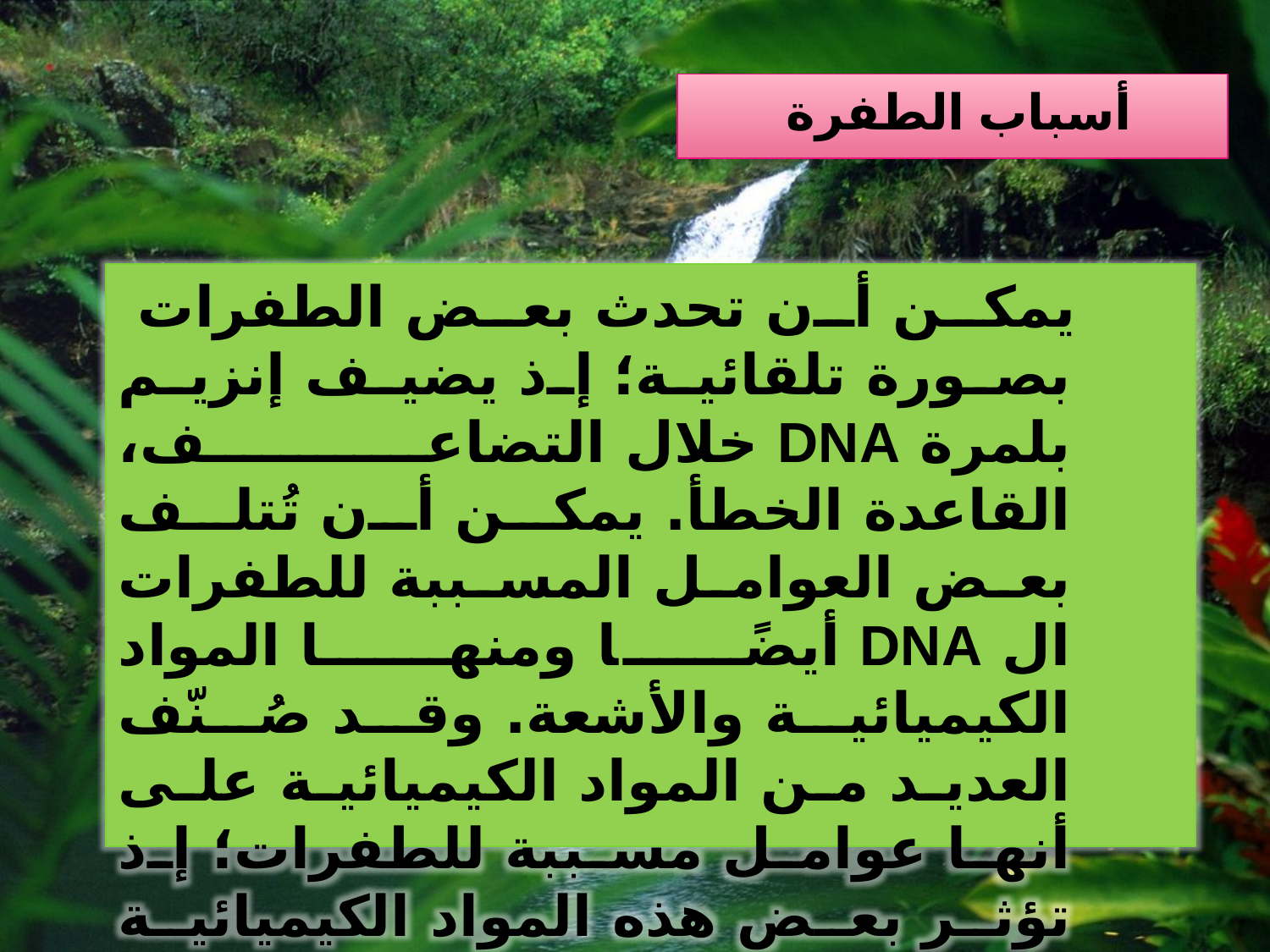

# أسباب الطفرة
     يمكن أن تحدث بعض الطفرات  بصورة تلقائية؛ إذ يضيف إنزيم بلمرة DNA خلال التضاعف، القاعدة الخطأ. يمكن أن تُتلف بعض العوامل المسببة للطفرات ال DNA أيضًا ومنها المواد الكيميائية والأشعة. وقد صُنّف العديد من المواد الكيميائية على أنها عوامل مسببة للطفرات؛ إذ تؤثر بعض هذه المواد الكيميائية في DNA عن طريق تغيير التركيب الكيميائي للقواعد.